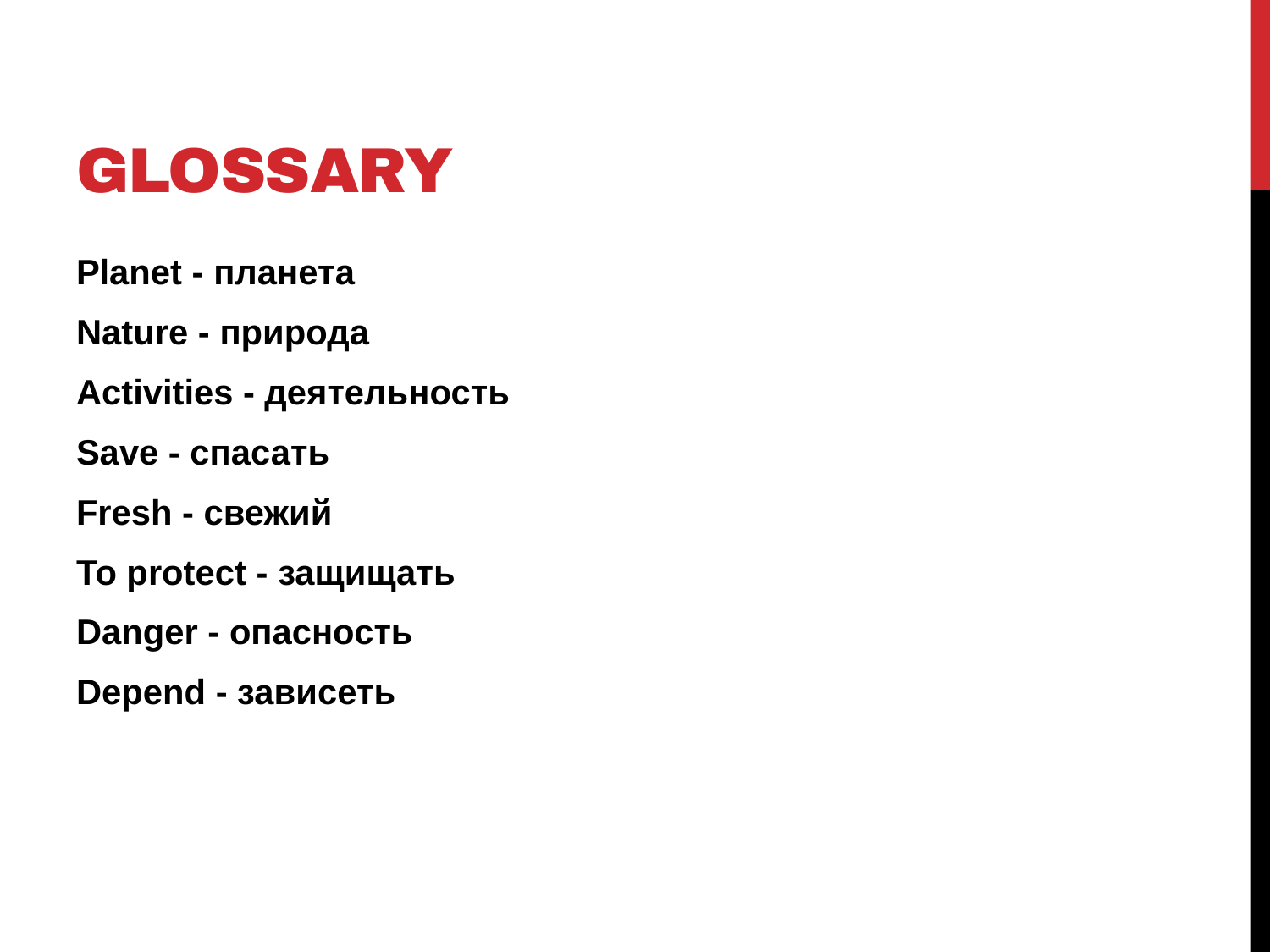

# Glossary
Planet - планета
Nature - природа
Activities - деятельность
Save - спасать
Fresh - свежий
To protect - защищать
Danger - опасность
Depend - зависеть